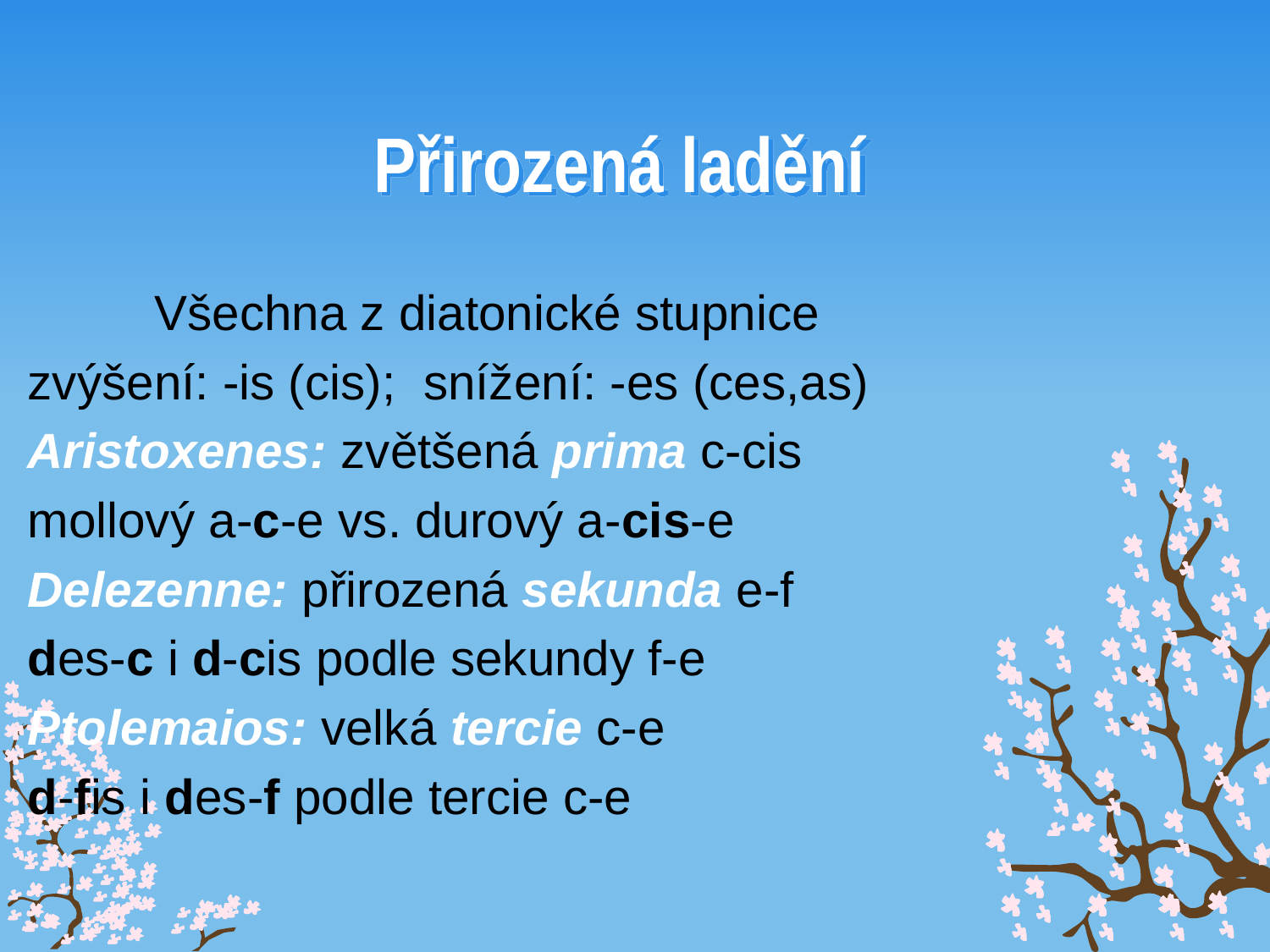

# Přirozená ladění
  	Všechna z diatonické stupnice
zvýšení: -is (cis);  snížení: -es (ces,as)
Aristoxenes: zvětšená prima c-cis
mollový a-c-e vs. durový a-cis-e
Delezenne: přirozená sekunda e-f
des-c i d-cis podle sekundy f-e
Ptolemaios: velká tercie c-e
d-fis i des-f podle tercie c-e